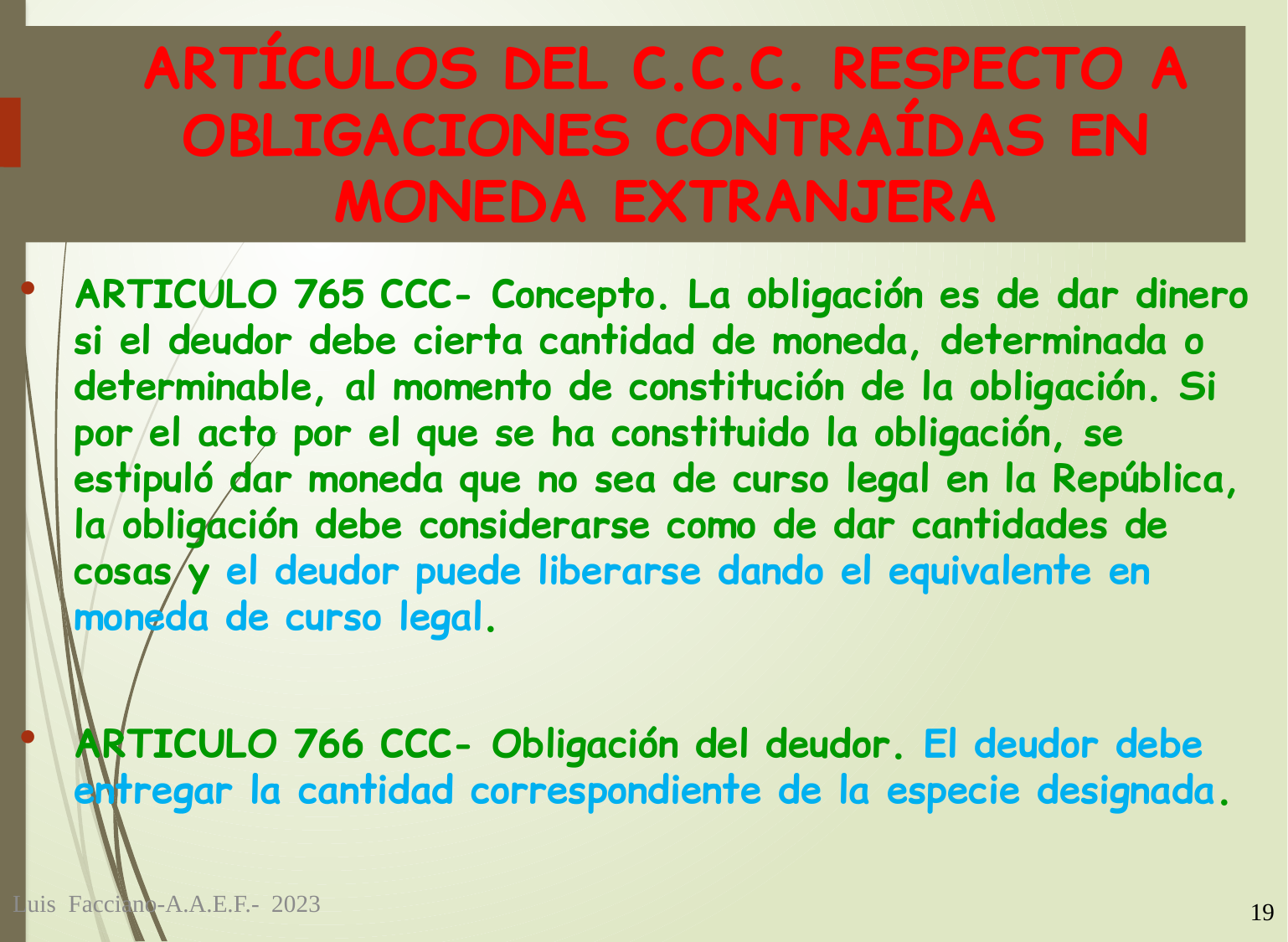

# ARTÍCULOS DEL C.C.C. RESPECTO A OBLIGACIONES CONTRAÍDAS EN MONEDA EXTRANJERA
ARTICULO 765 CCC- Concepto. La obligación es de dar dinero si el deudor debe cierta cantidad de moneda, determinada o determinable, al momento de constitución de la obligación. Si por el acto por el que se ha constituido la obligación, se estipuló dar moneda que no sea de curso legal en la República, la obligación debe considerarse como de dar cantidades de cosas y el deudor puede liberarse dando el equivalente en moneda de curso legal.

ARTICULO 766 CCC- Obligación del deudor. El deudor debe entregar la cantidad correspondiente de la especie designada.

Luis  Facciano-A.A.E.F.-  2023
19